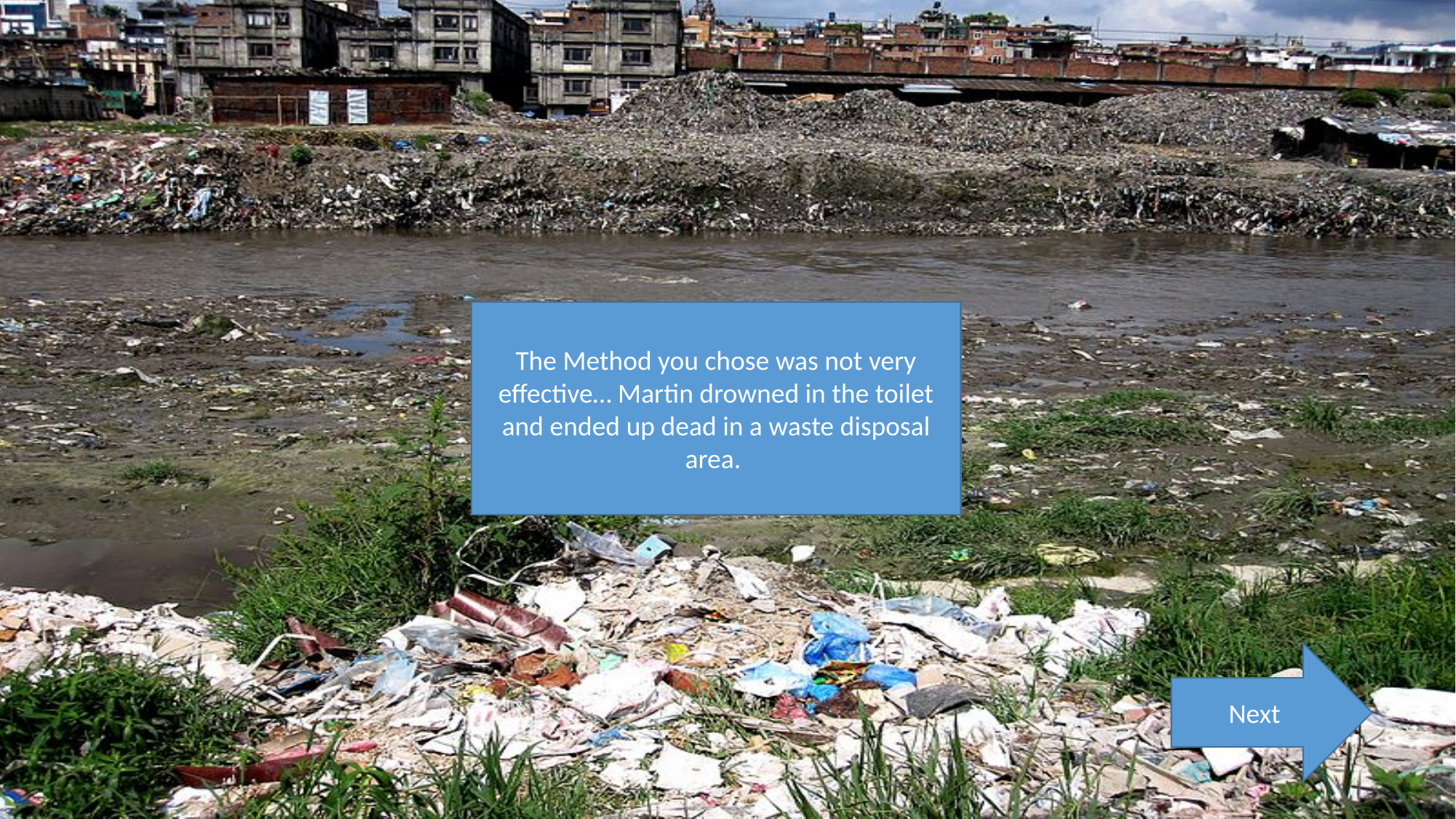

The Method you chose was not very effective… Martin drowned in the toilet and ended up dead in a waste disposal area.
Next